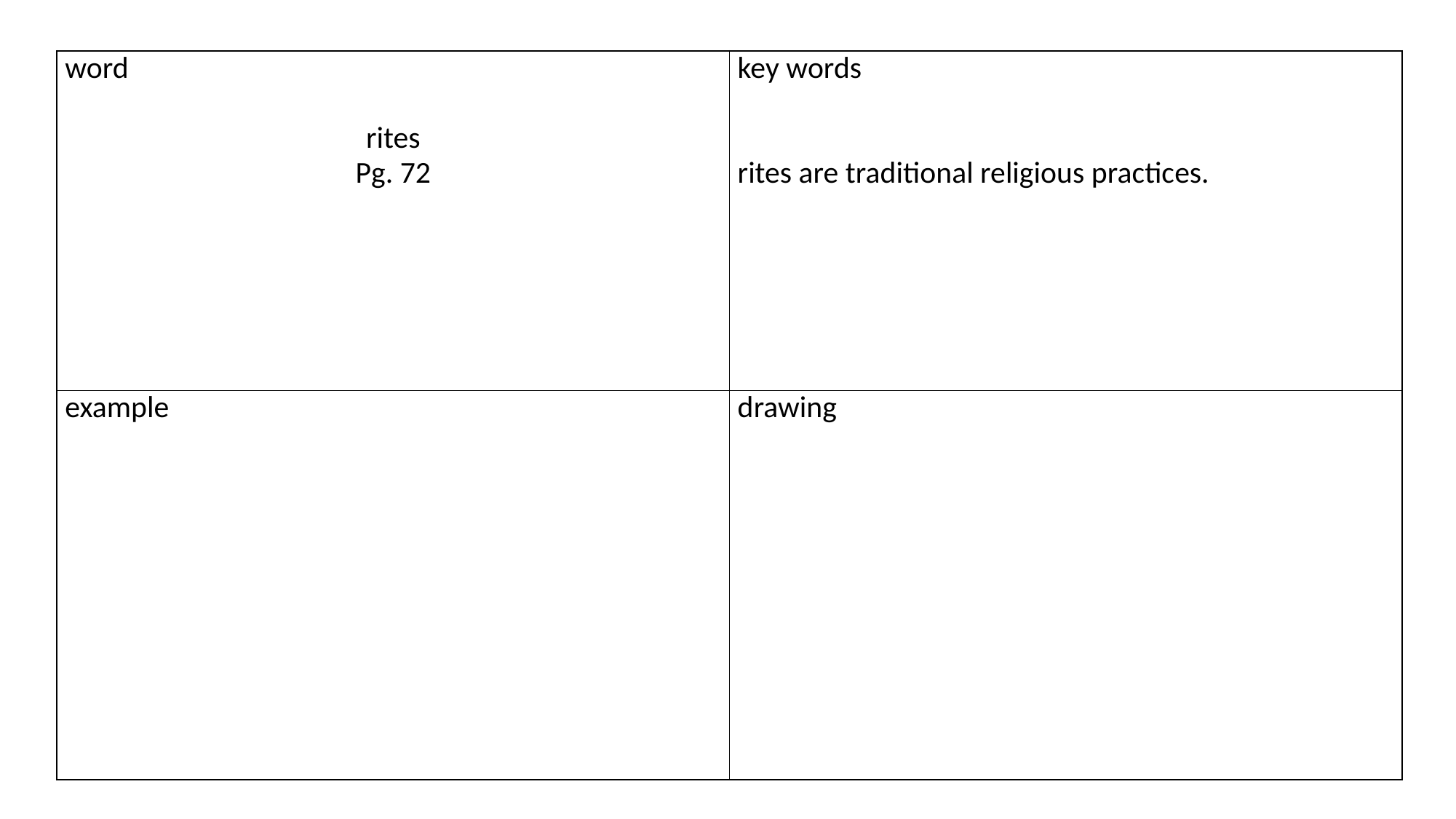

| word   rites Pg. 72 | key words     rites are traditional religious practices. |
| --- | --- |
| example | drawing |